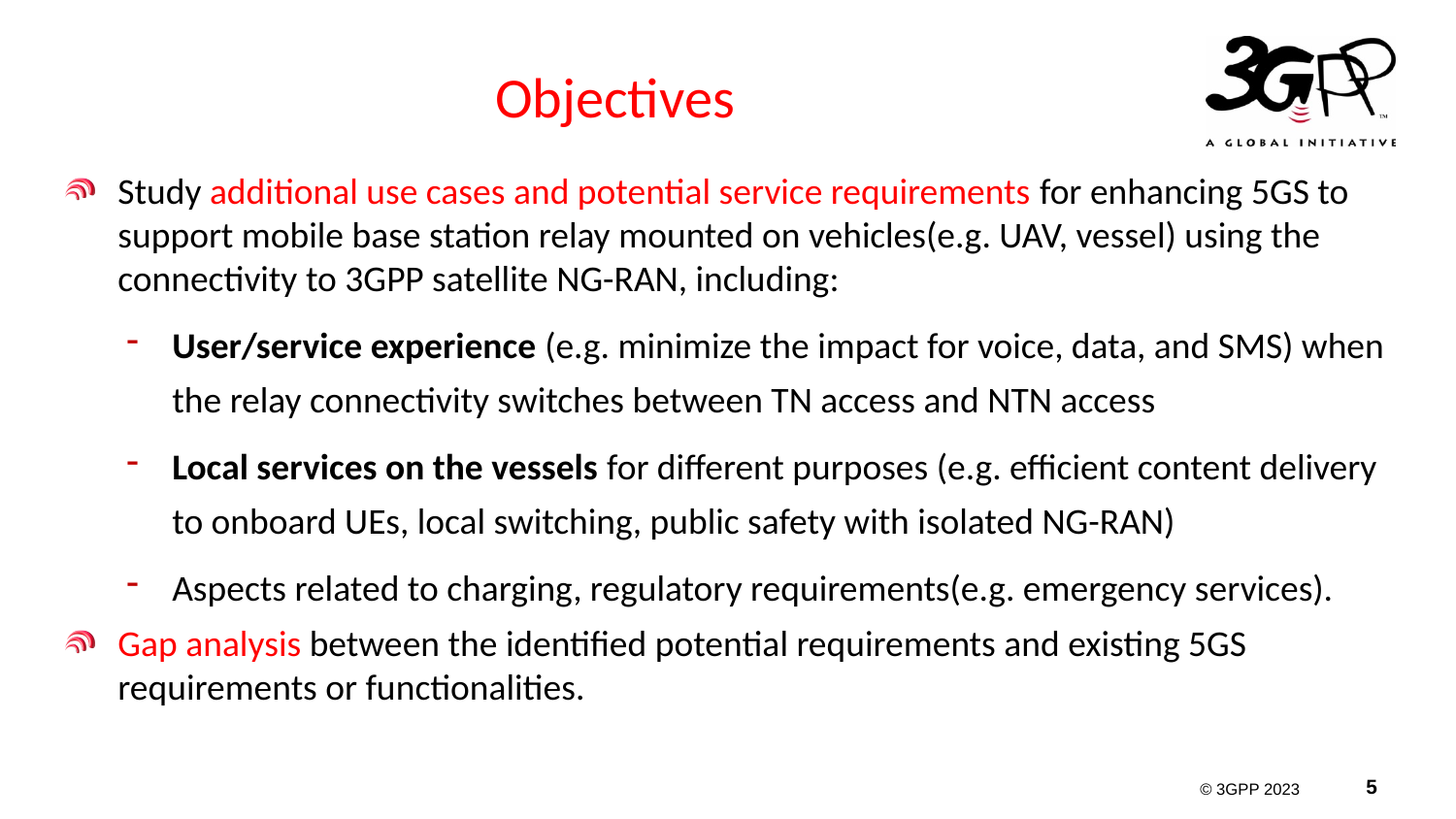

# Objectives
Study additional use cases and potential service requirements for enhancing 5GS to support mobile base station relay mounted on vehicles(e.g. UAV, vessel) using the connectivity to 3GPP satellite NG-RAN, including:
User/service experience (e.g. minimize the impact for voice, data, and SMS) when the relay connectivity switches between TN access and NTN access
Local services on the vessels for different purposes (e.g. efficient content delivery to onboard UEs, local switching, public safety with isolated NG-RAN)
Aspects related to charging, regulatory requirements(e.g. emergency services).
Gap analysis between the identified potential requirements and existing 5GS requirements or functionalities.